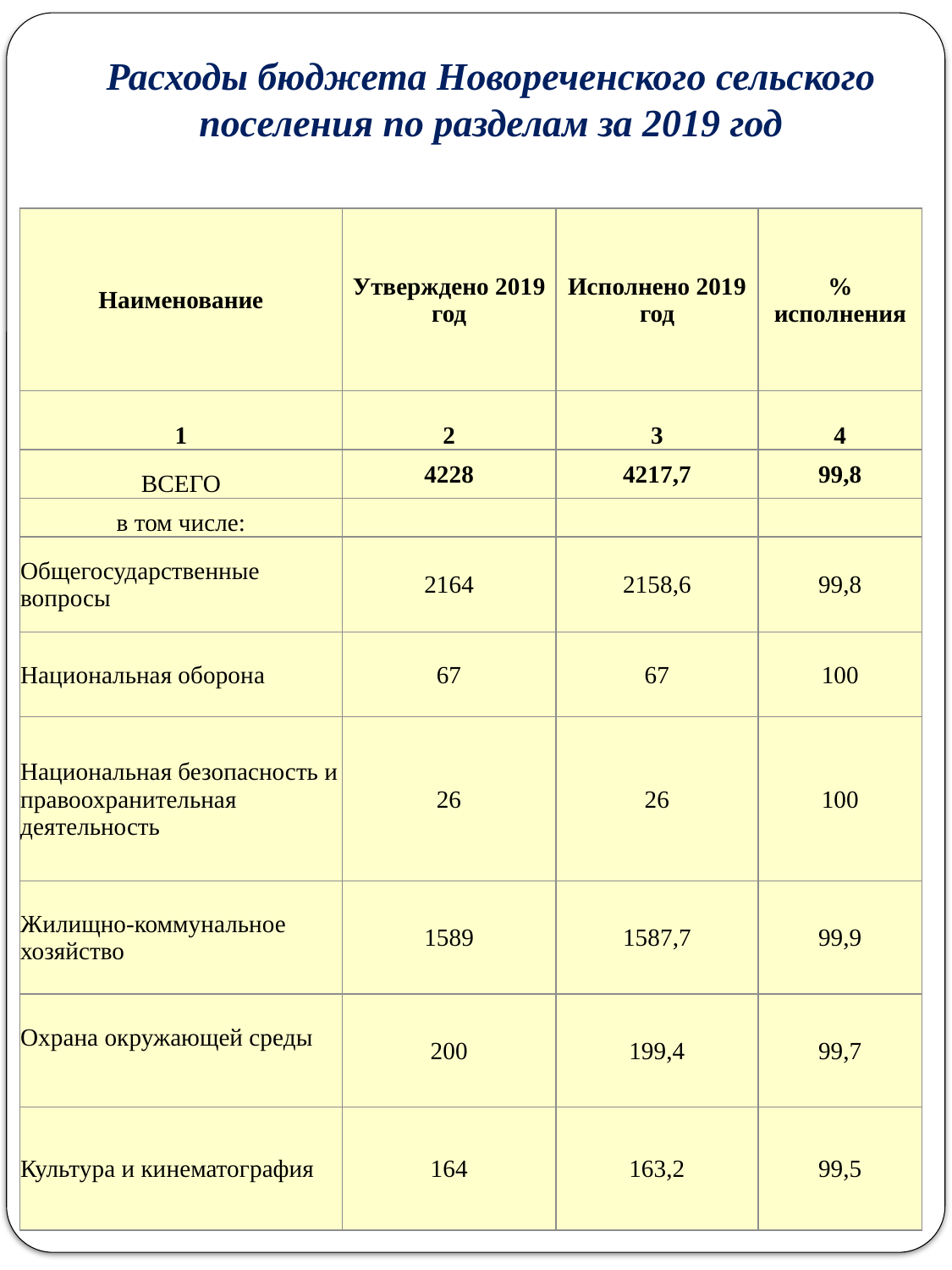

Расходы бюджета Новореченского сельского поселения по разделам за 2019 год
(тыс. рублей)
| Наименование | Утверждено 2019 год | Исполнено 2019 год | % исполнения |
| --- | --- | --- | --- |
| 1 | 2 | 3 | 4 |
| ВСЕГО | 4228 | 4217,7 | 99,8 |
| в том числе: |  |  |  |
| Общегосударственные вопросы | 2164 | 2158,6 | 99,8 |
| Национальная оборона | 67 | 67 | 100 |
| Национальная безопасность и правоохранительная деятельность | 26 | 26 | 100 |
| Жилищно-коммунальное хозяйство | 1589 | 1587,7 | 99,9 |
| Охрана окружающей среды | 200 | 199,4 | 99,7 |
| Культура и кинематография | 164 | 163,2 | 99,5 |